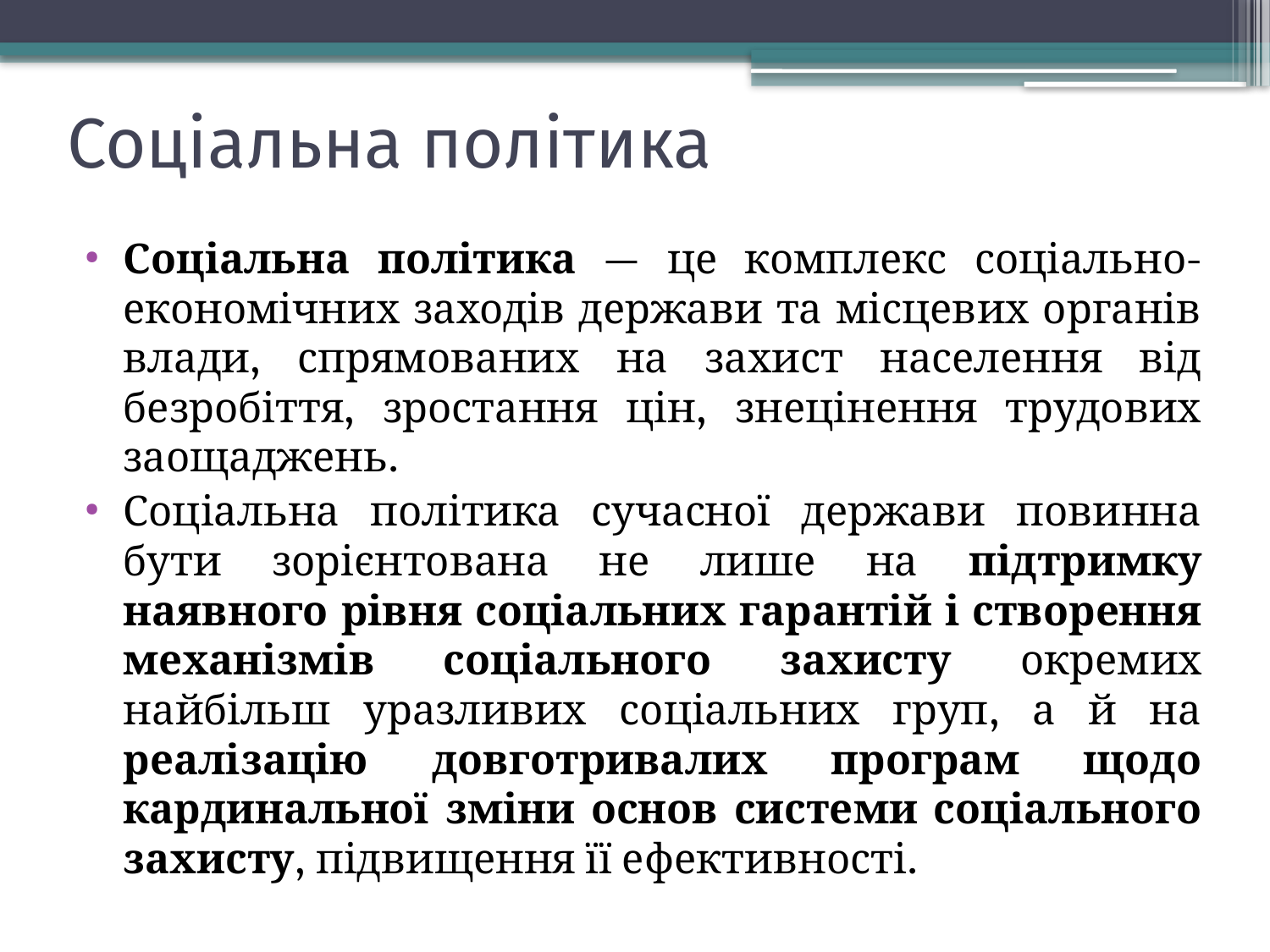

# Соціальна політика
Соціальна політика — це комплекс соціально-економічних заходів держави та місцевих органів влади, спрямованих на захист населення від безробіття, зростання цін, знецінення трудових заощаджень.
Соціальна політика сучасної держави повинна бути зорієнтована не лише на підтримку наявного рівня соціальних гарантій і створення механізмів соціального захисту окремих найбільш уразливих соціальних груп, а й на реалізацію довготривалих програм щодо кардинальної зміни основ системи соціального захисту, підвищення її ефективності.